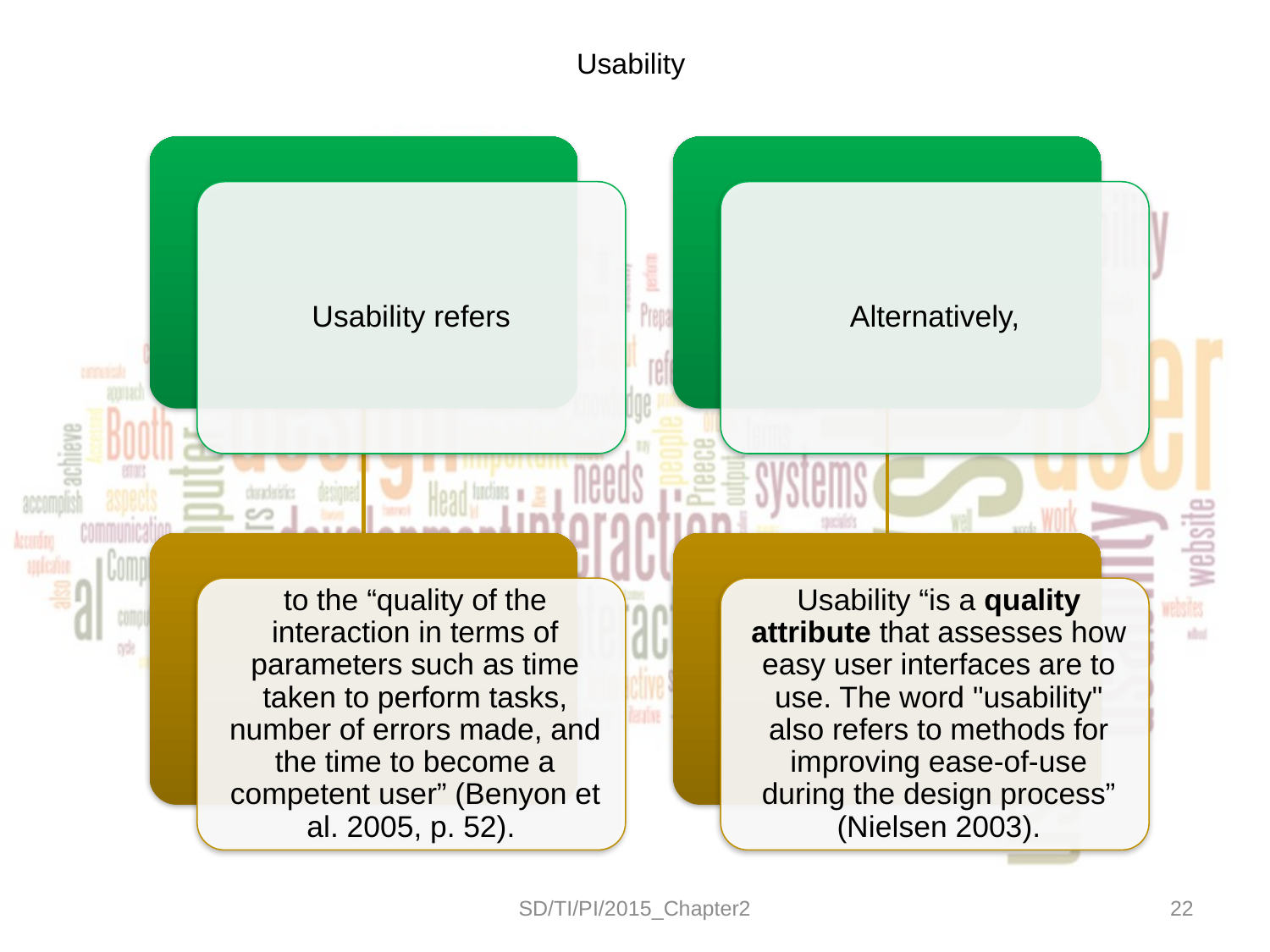

# Usability
Usability refers
to the “quality of the interaction in terms of parameters such as time taken to perform tasks, number of errors made, and the time to become a competent user” (Benyon et al. 2005, p. 52).
Alternatively,
Usability “is a quality attribute that assesses how easy user interfaces are to use. The word "usability" also refers to methods for improving ease-of-use during the design process” (Nielsen 2003).
SD/TI/PI/2015_Chapter2
22